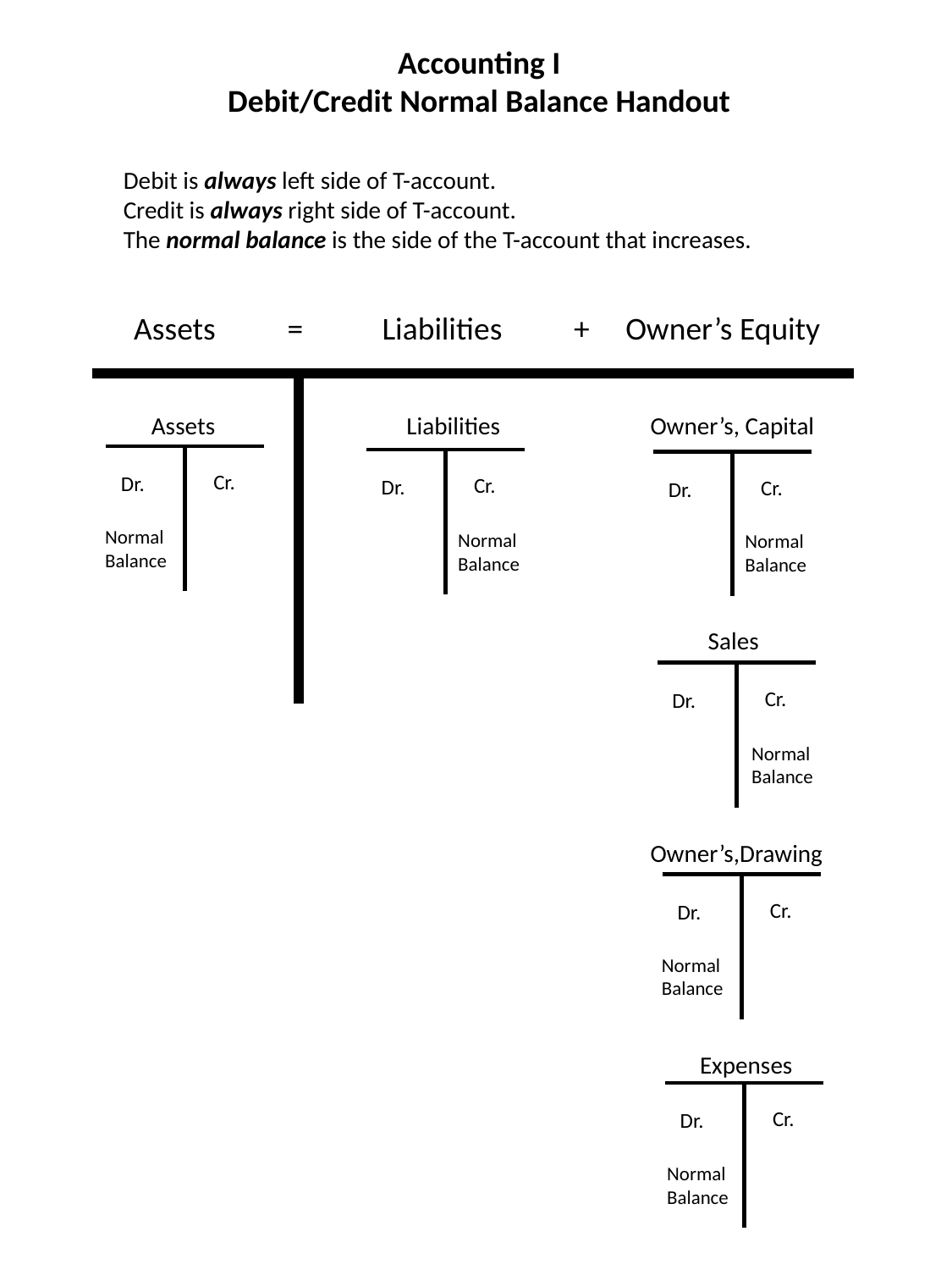

Accounting I
Debit/Credit Normal Balance Handout
Debit is always left side of T-account.
Credit is always right side of T-account.
The normal balance is the side of the T-account that increases.
    Assets          =           Liabilities          +     Owner’s Equity
Assets
Liabilities
Owner’s, Capital
Cr.
Dr.
Cr.
Dr.
Cr.
Dr.
Normal Balance
Normal Balance
Normal Balance
Sales
Cr.
Dr.
Normal Balance
Owner’s,Drawing
Cr.
Dr.
Normal Balance
Expenses
Cr.
Dr.
Normal Balance